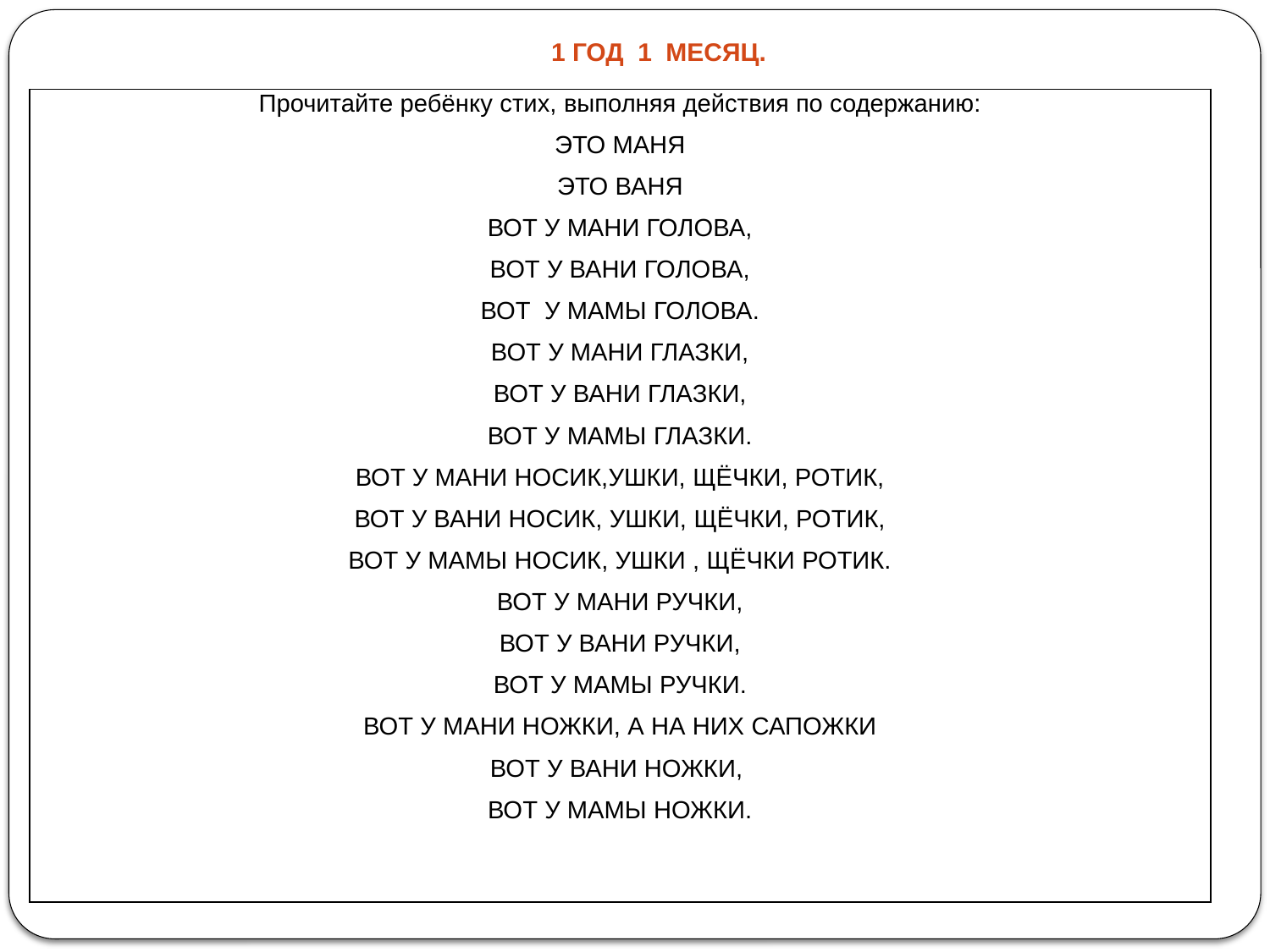

# 1 год  1  месяц.
| Прочитайте ребёнку стих, выполняя действия по содержанию: ЭТО МАНЯ ЭТО ВАНЯ ВОТ У МАНИ ГОЛОВА, ВОТ У ВАНИ ГОЛОВА, ВОТ У МАМЫ ГОЛОВА. ВОТ У МАНИ ГЛАЗКИ, ВОТ У ВАНИ ГЛАЗКИ, ВОТ У МАМЫ ГЛАЗКИ. ВОТ У МАНИ НОСИК,УШКИ, ЩЁЧКИ, РОТИК, ВОТ У ВАНИ НОСИК, УШКИ, ЩЁЧКИ, РОТИК, ВОТ У МАМЫ НОСИК, УШКИ , ЩЁЧКИ РОТИК. ВОТ У МАНИ РУЧКИ, ВОТ У ВАНИ РУЧКИ, ВОТ У МАМЫ РУЧКИ. ВОТ У МАНИ НОЖКИ, А НА НИХ САПОЖКИ ВОТ У ВАНИ НОЖКИ, ВОТ У МАМЫ НОЖКИ. |
| --- |